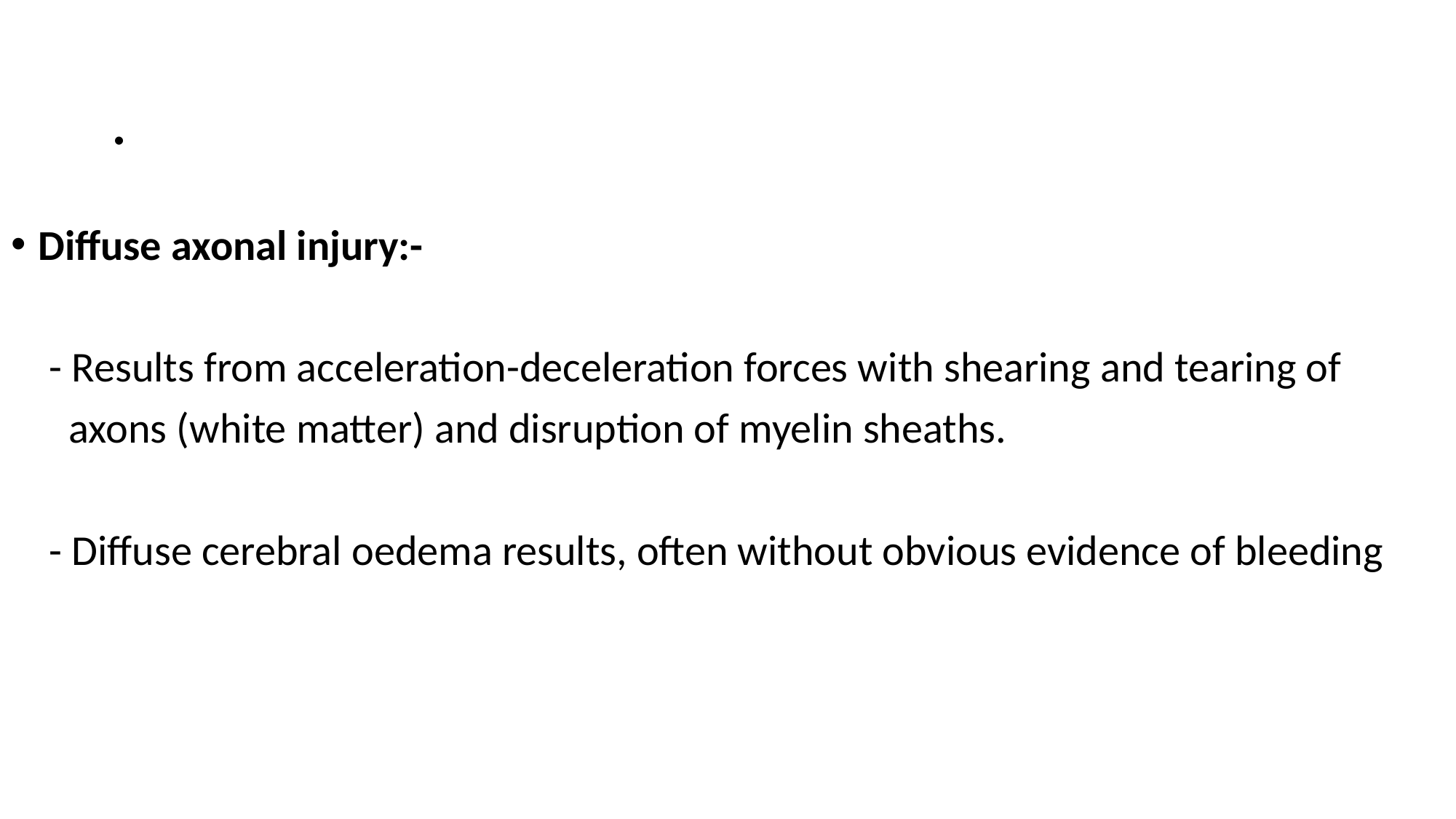

# .
Diffuse axonal injury:-

    - Results from acceleration-deceleration forces with shearing and tearing of
      axons (white matter) and disruption of myelin sheaths.

    - Diffuse cerebral oedema results, often without obvious evidence of bleeding